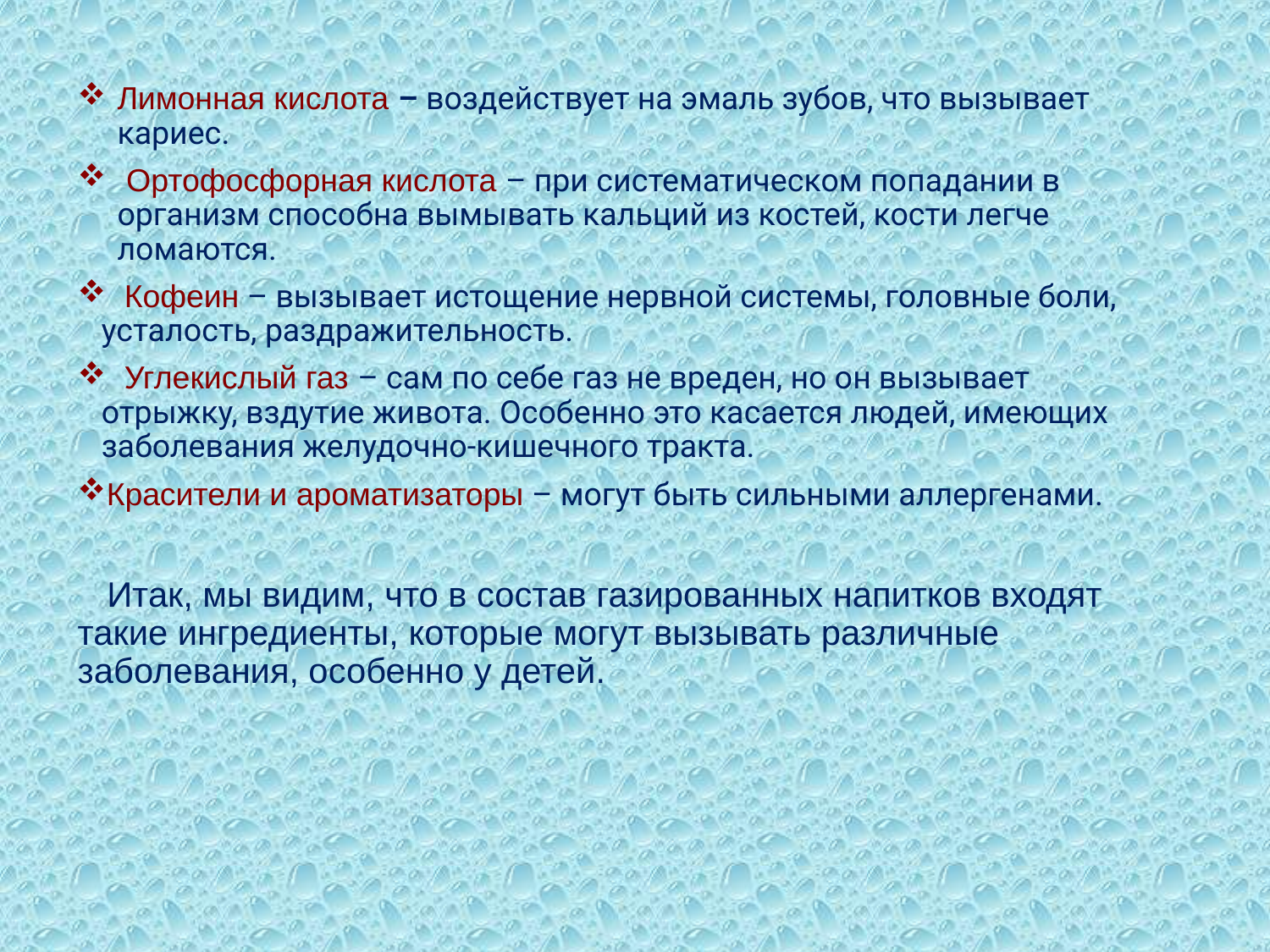

Лимонная кислота – воздействует на эмаль зубов, что вызывает кариес.
 Ортофосфорная кислота – при систематическом попадании в организм способна вымывать кальций из костей, кости легче ломаются.
  Кофеин – вызывает истощение нервной системы, головные боли, усталость, раздражительность.
  Углекислый газ – сам по себе газ не вреден, но он вызывает отрыжку, вздутие живота. Особенно это касается людей, имеющих заболевания желудочно-кишечного тракта.
Красители и ароматизаторы – могут быть сильными аллергенами.

   Итак, мы видим, что в состав газированных напитков входят такие ингредиенты, которые могут вызывать различные заболевания, особенно у детей.